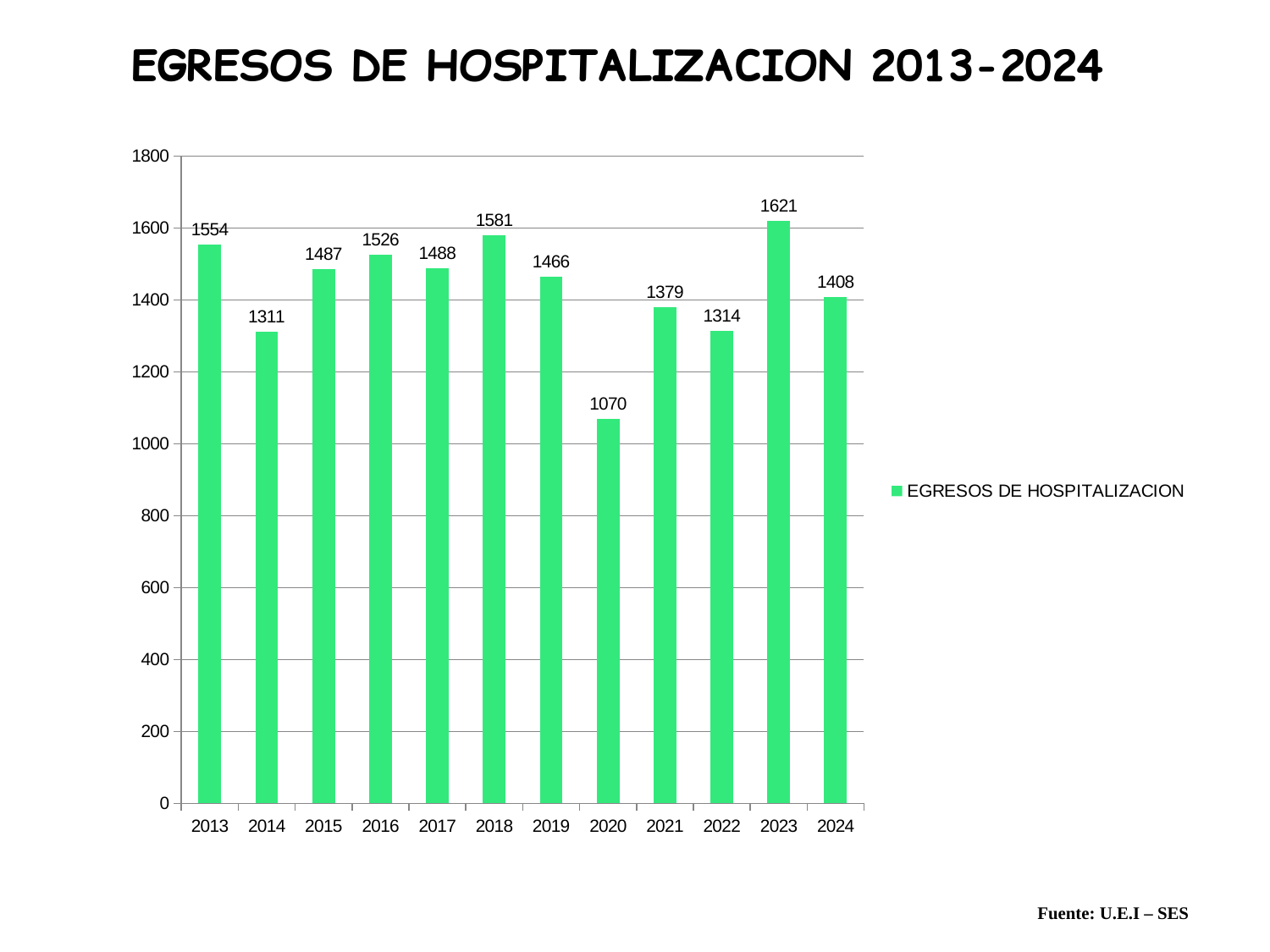

EGRESOS DE HOSPITALIZACION 2013-2024

### Chart

| Category | EGRESOS DE HOSPITALIZACION |
|---|---|
| 2013 | 1554.0 |
| 2014 | 1311.0 |
| 2015 | 1487.0 |
| 2016 | 1526.0 |
| 2017 | 1488.0 |
| 2018 | 1581.0 |
| 2019 | 1466.0 |
| 2020 | 1070.0 |
| 2021 | 1379.0 |
| 2022 | 1314.0 |
| 2023 | 1621.0 |
| 2024 | 1408.0 |
Fuente: U.E.I – SES